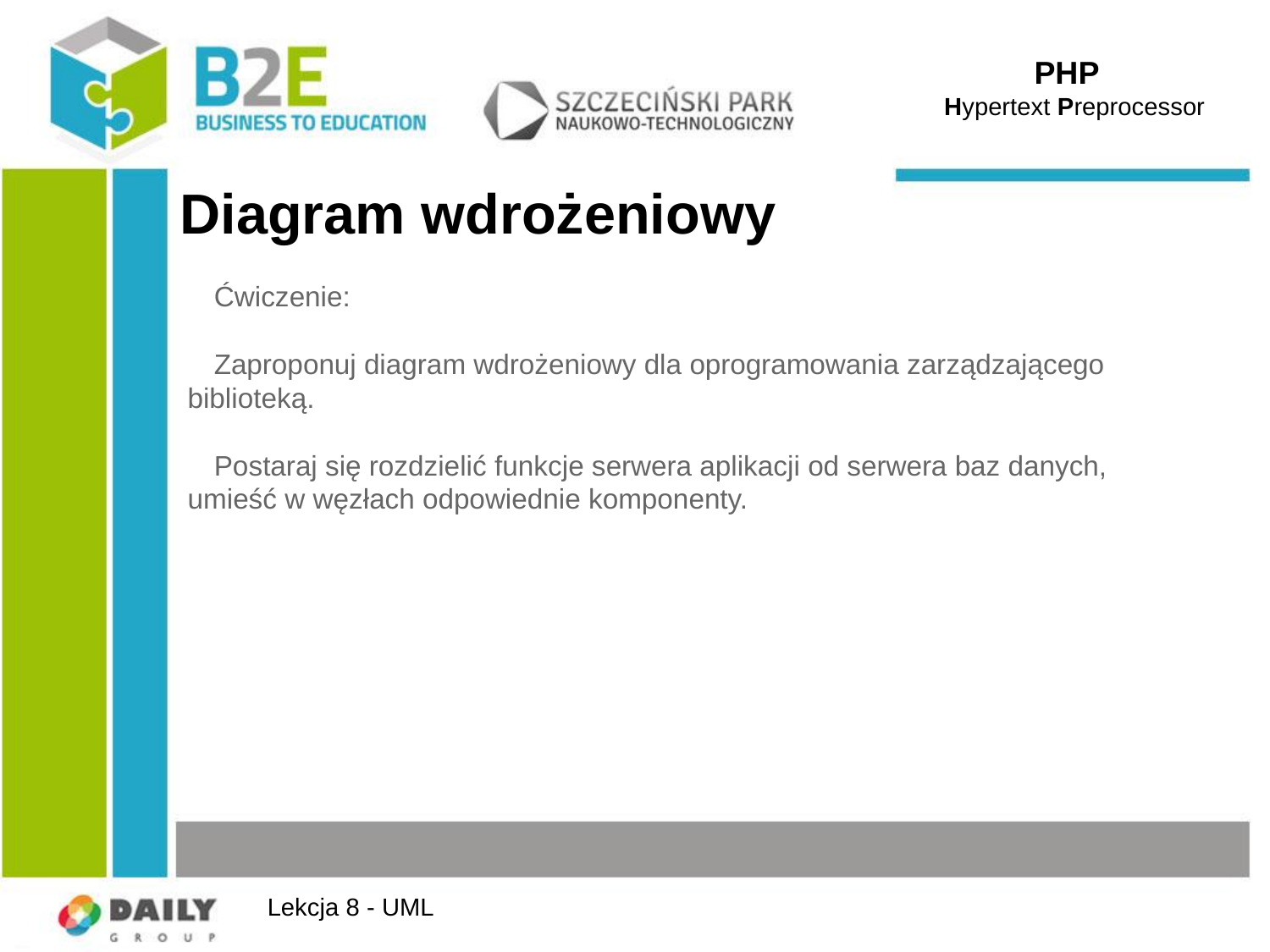

PHP
 Hypertext Preprocessor
# Diagram wdrożeniowy
Ćwiczenie:

Zaproponuj diagram wdrożeniowy dla oprogramowania zarządzającego biblioteką.

Postaraj się rozdzielić funkcje serwera aplikacji od serwera baz danych, umieść w węzłach odpowiednie komponenty.
Lekcja 8 - UML